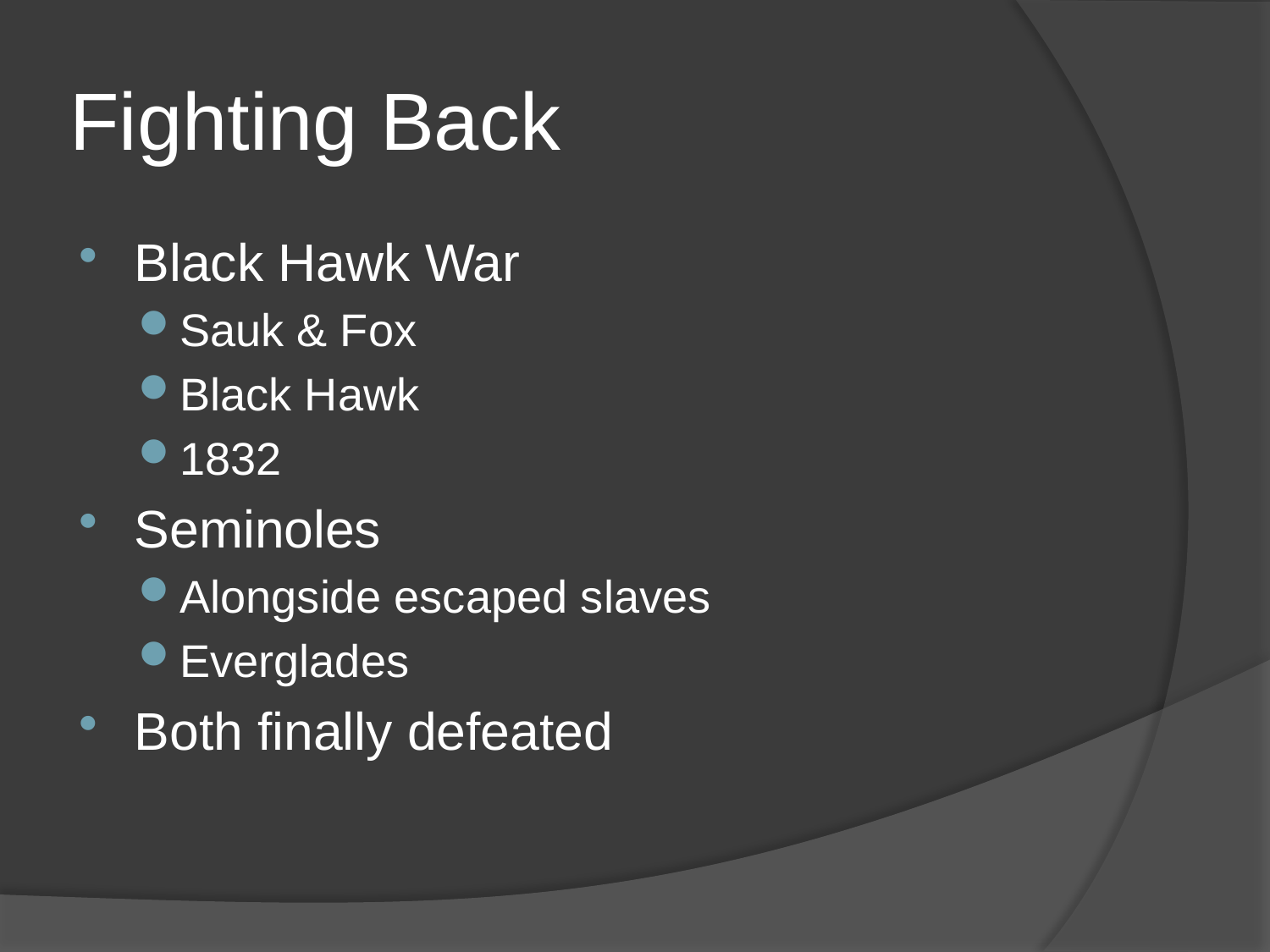

# Fighting Back
Black Hawk War
Sauk & Fox
Black Hawk
1832
Seminoles
Alongside escaped slaves
Everglades
Both finally defeated